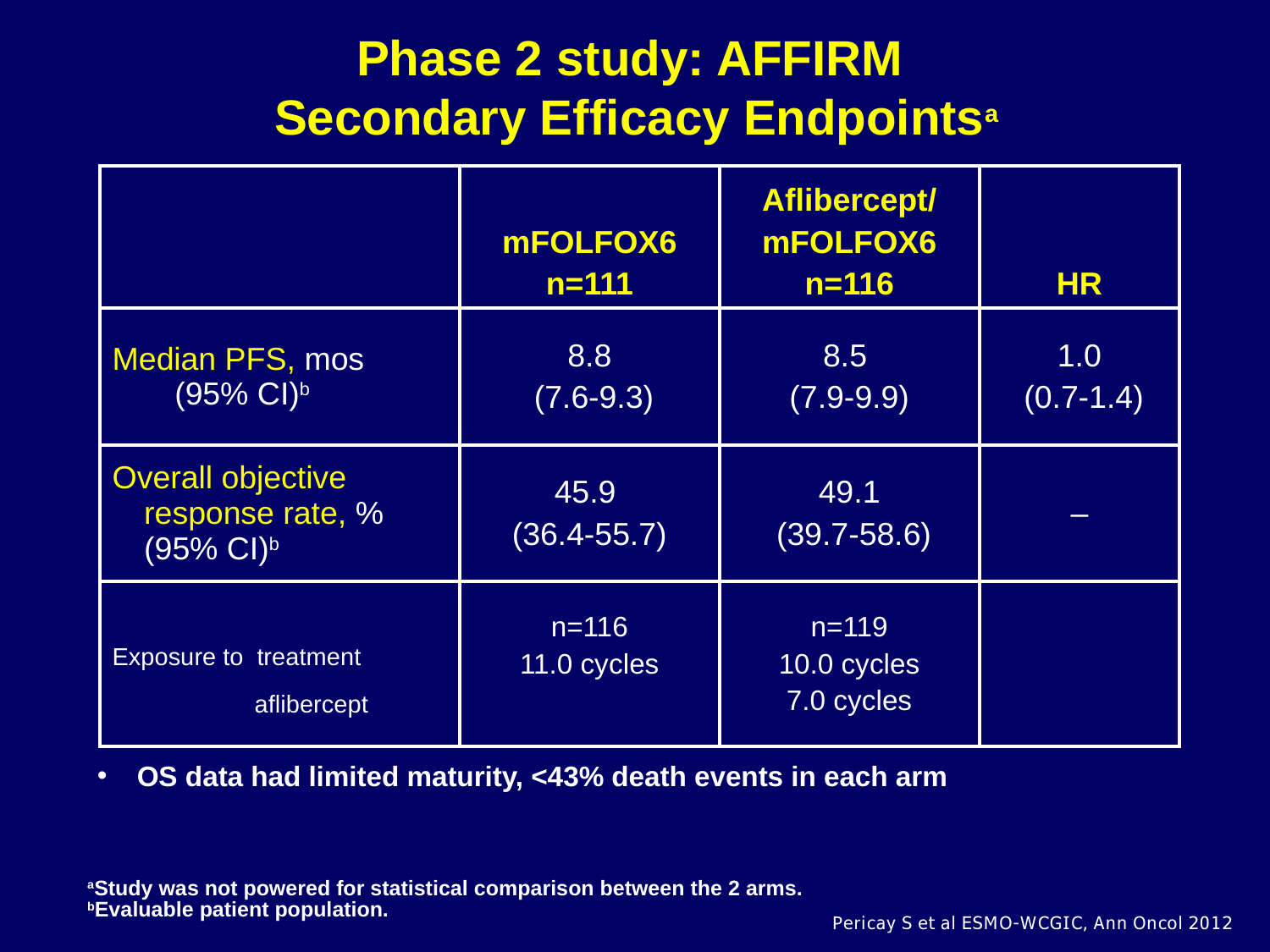

# Phase 2 study: AFFIRM Secondary Efficacy Endpointsa
|  | mFOLFOX6 n=111 | Aflibercept/ mFOLFOX6 n=116 | HR |
| --- | --- | --- | --- |
| Median PFS, mos (95% CI)b | 8.8 (7.6-9.3) | 8.5 (7.9-9.9) | 1.0 (0.7-1.4) |
| Overall objective response rate, % (95% CI)b | 45.9 (36.4-55.7) | 49.1 (39.7-58.6) | ‒ |
| Exposure to treatment aflibercept | n=116 11.0 cycles | n=119 10.0 cycles 7.0 cycles |  |
OS data had limited maturity, <43% death events in each arm

aStudy was not powered for statistical comparison between the 2 arms.
bEvaluable patient population.
Pericay S et al ESMO-WCGIC, Ann Oncol 2012